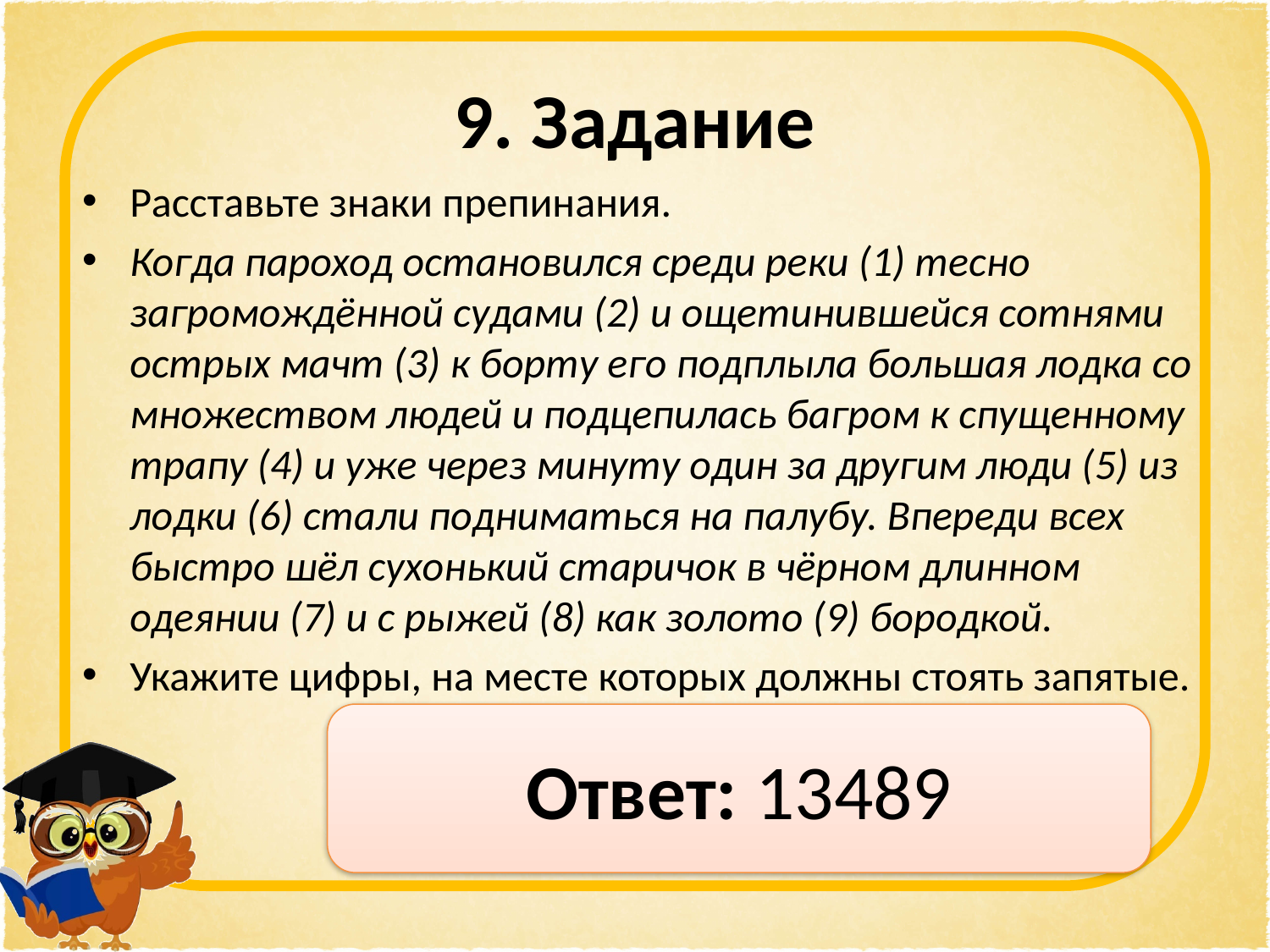

# 9. Задание
Расставьте знаки препинания.
Когда пароход остановился среди реки (1) тесно загромождённой судами (2) и ощетинившейся сотнями острых мачт (3) к борту его подплыла большая лодка со множеством людей и подцепилась багром к спущенному трапу (4) и уже через минуту один за другим люди (5) из лодки (6) стали подниматься на палубу. Впереди всех быстро шёл сухонький старичок в чёрном длинном одеянии (7) и с рыжей (8) как золото (9) бородкой.
Укажите цифры, на месте которых должны стоять запятые.
Ответ: 13489